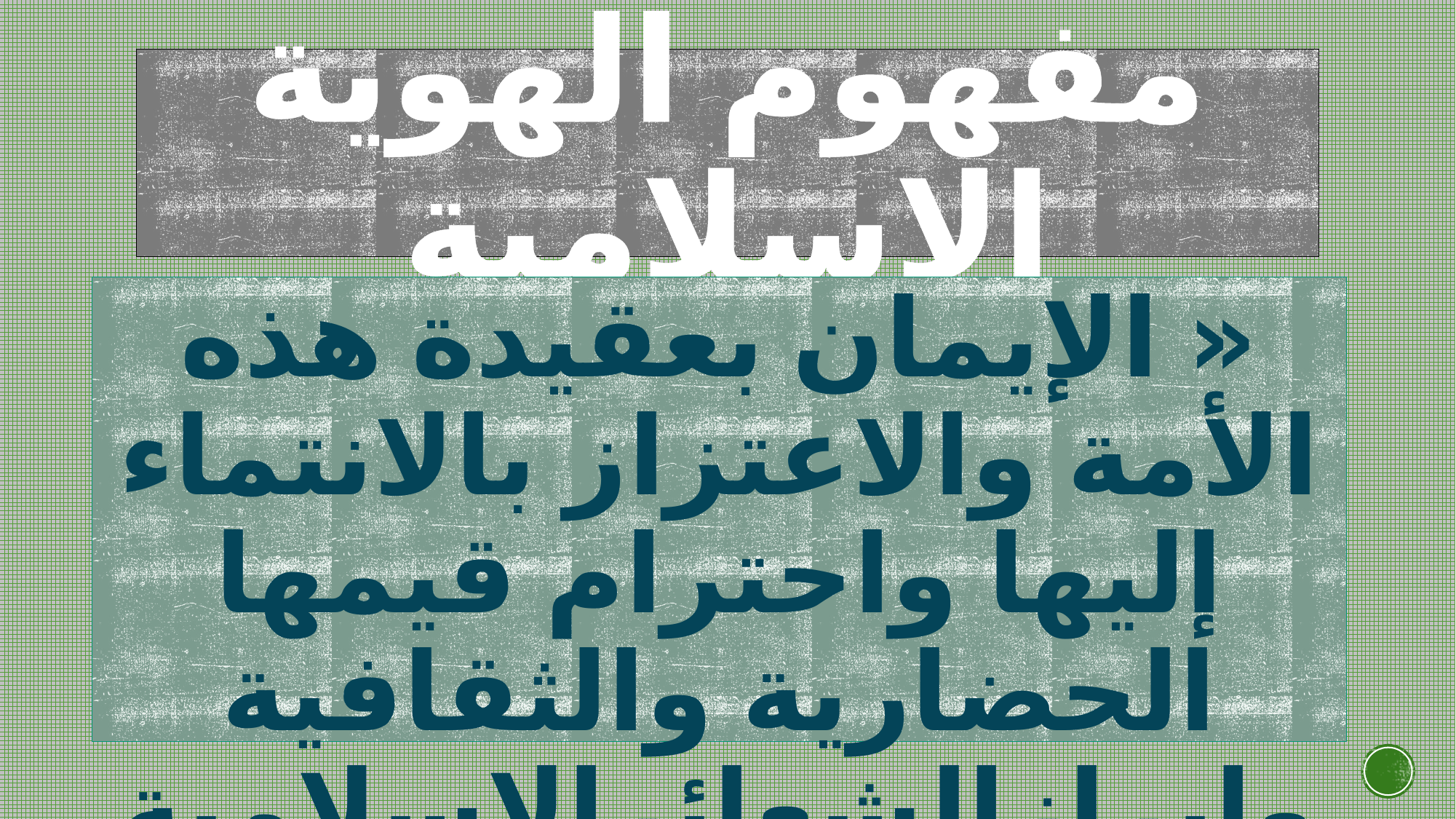

# مفهوم الهوية الإسلامية
« الإيمان بعقيدة هذه الأمة والاعتزاز بالانتماء إليها واحترام قيمها الحضارية والثقافية وإبرازالشعائرالإسلامية والاعتزاز